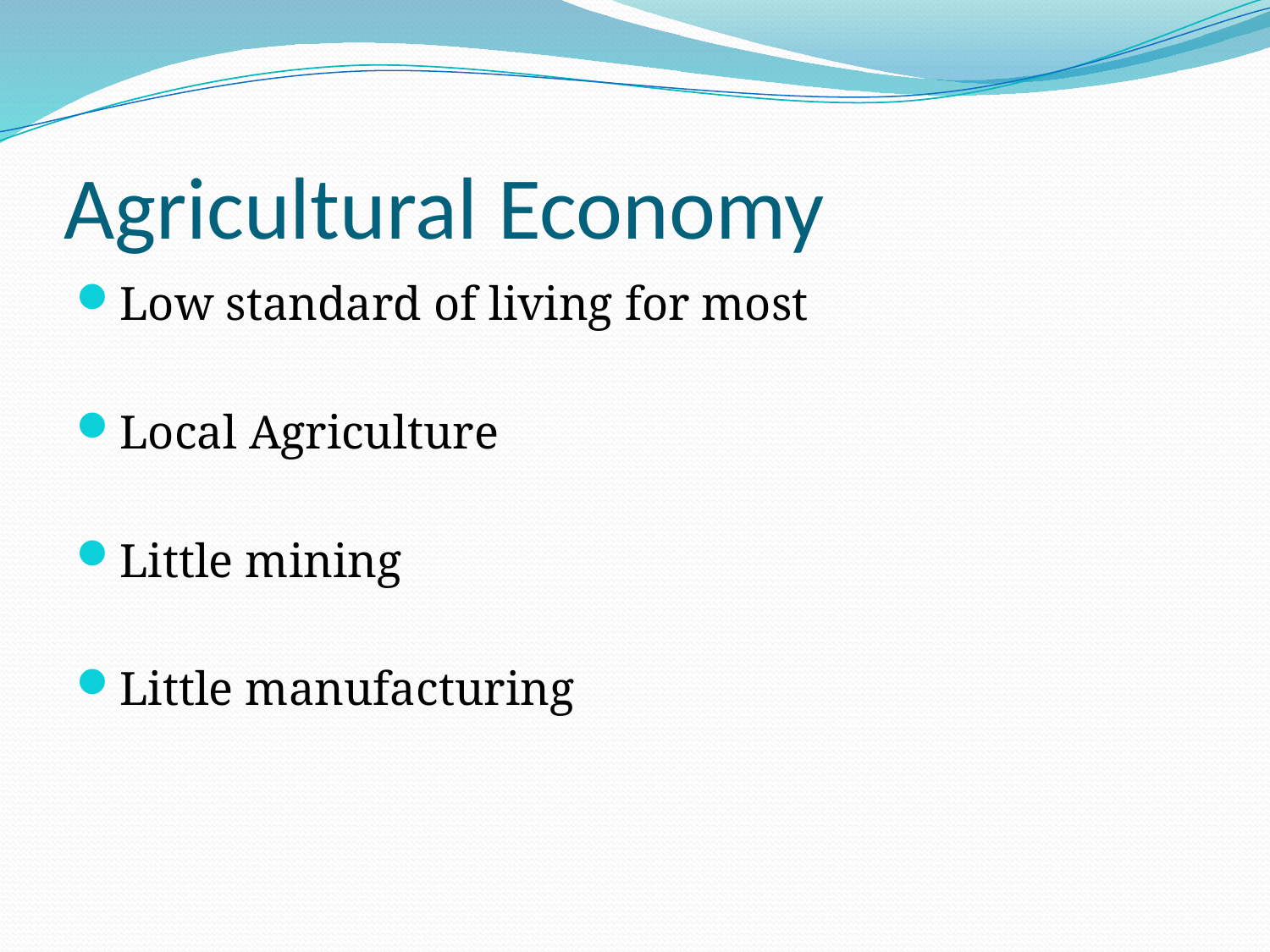

# Agricultural Economy
Low standard of living for most

Local Agriculture

Little mining

Little manufacturing